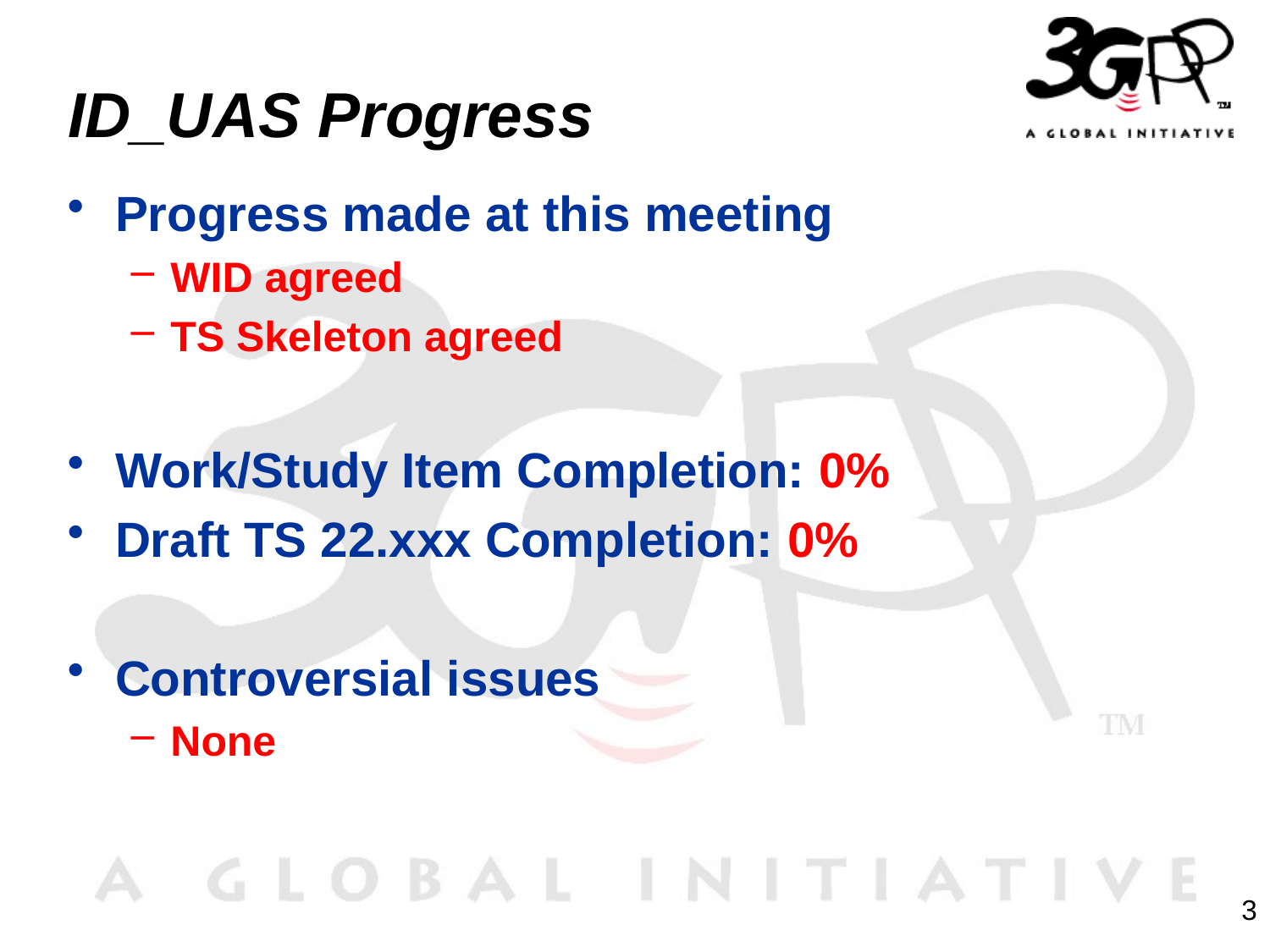

# ID_UAS Progress
Progress made at this meeting
WID agreed
TS Skeleton agreed

Work/Study Item Completion: 0%
Draft TS 22.xxx Completion: 0%

Controversial issues
None
3